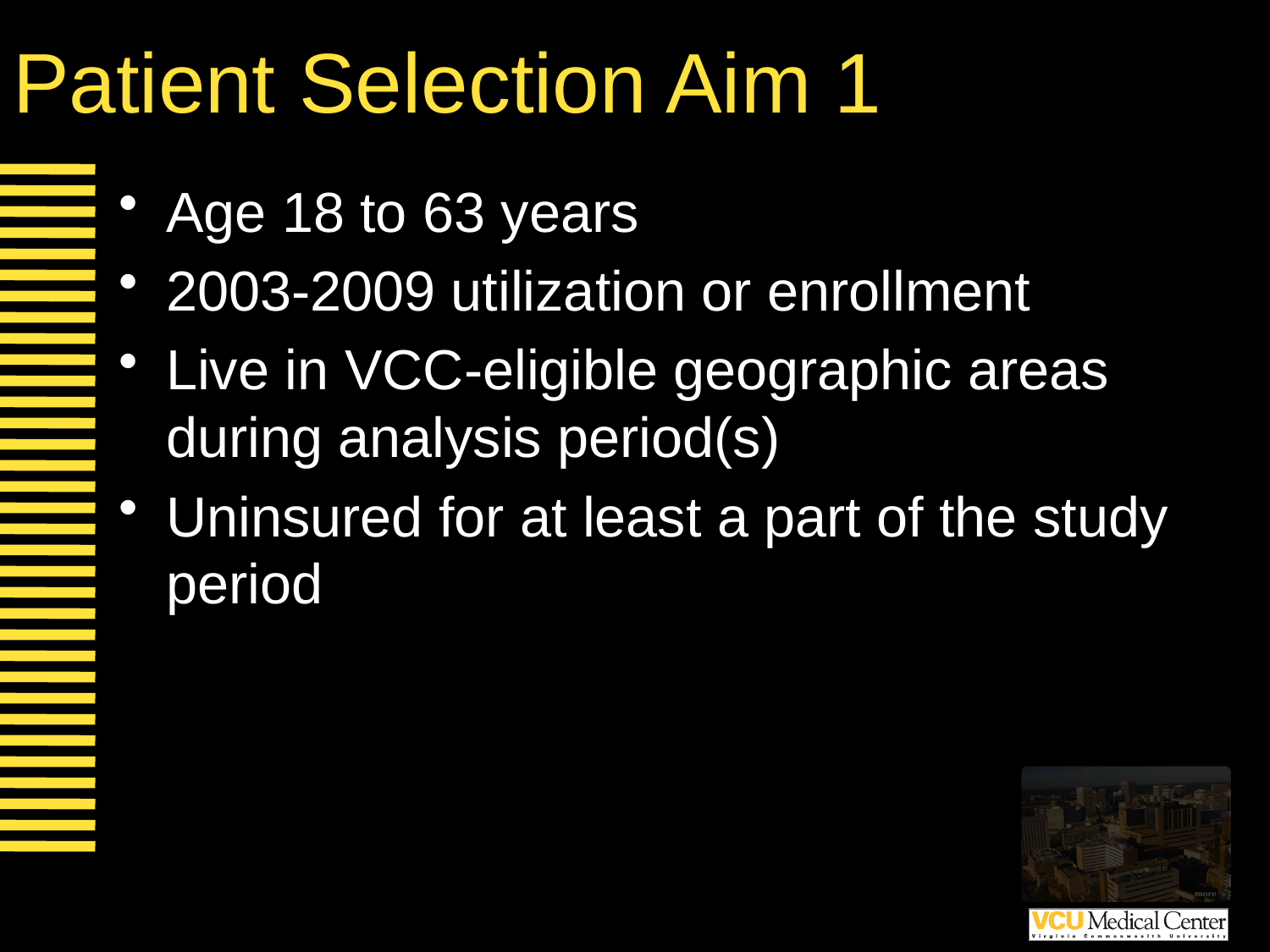

# Patient Selection Aim 1
Age 18 to 63 years
2003-2009 utilization or enrollment
Live in VCC-eligible geographic areas during analysis period(s)
Uninsured for at least a part of the study period